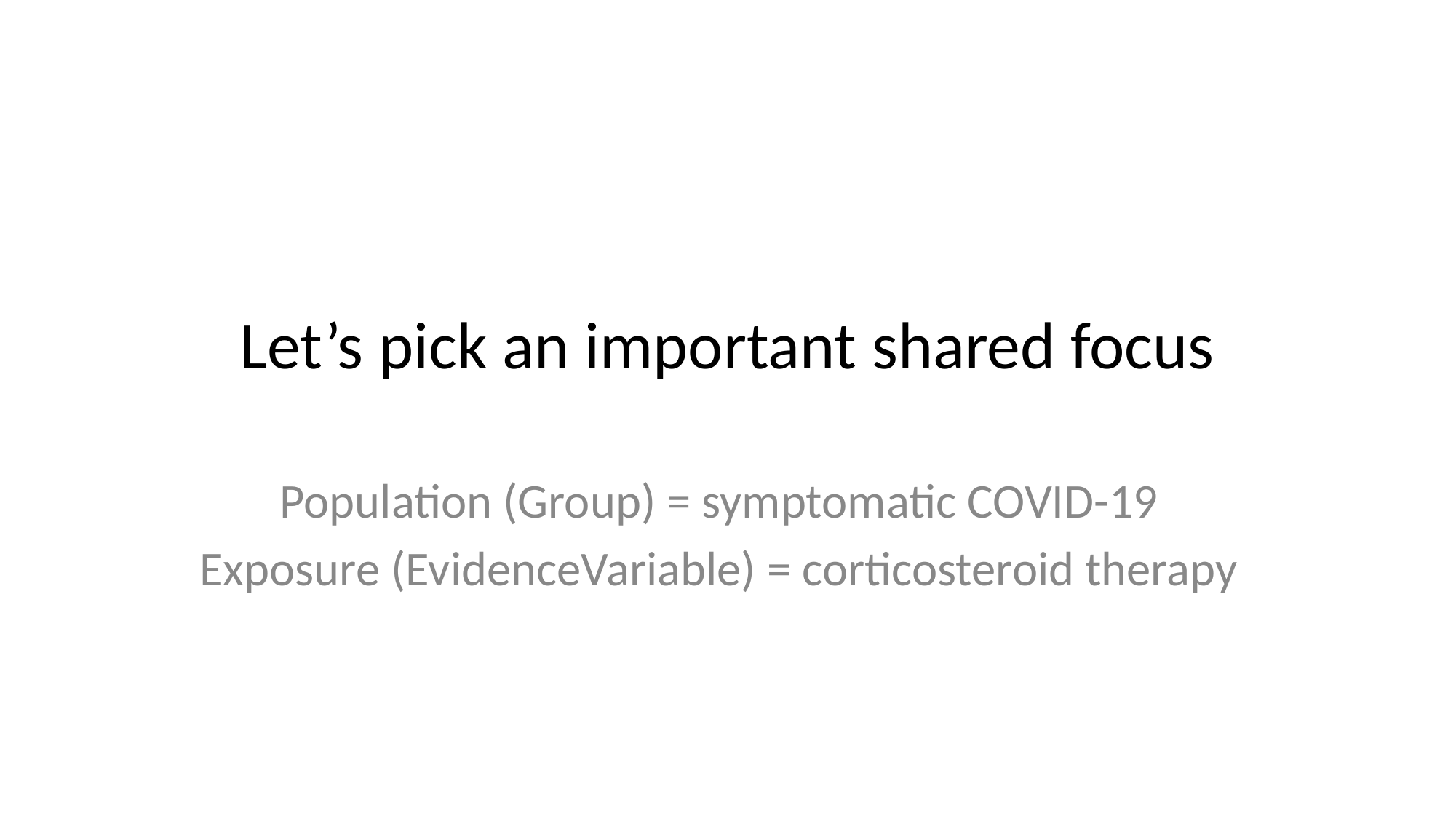

# Let’s pick an important shared focus
Population (Group) = symptomatic COVID-19
Exposure (EvidenceVariable) = corticosteroid therapy